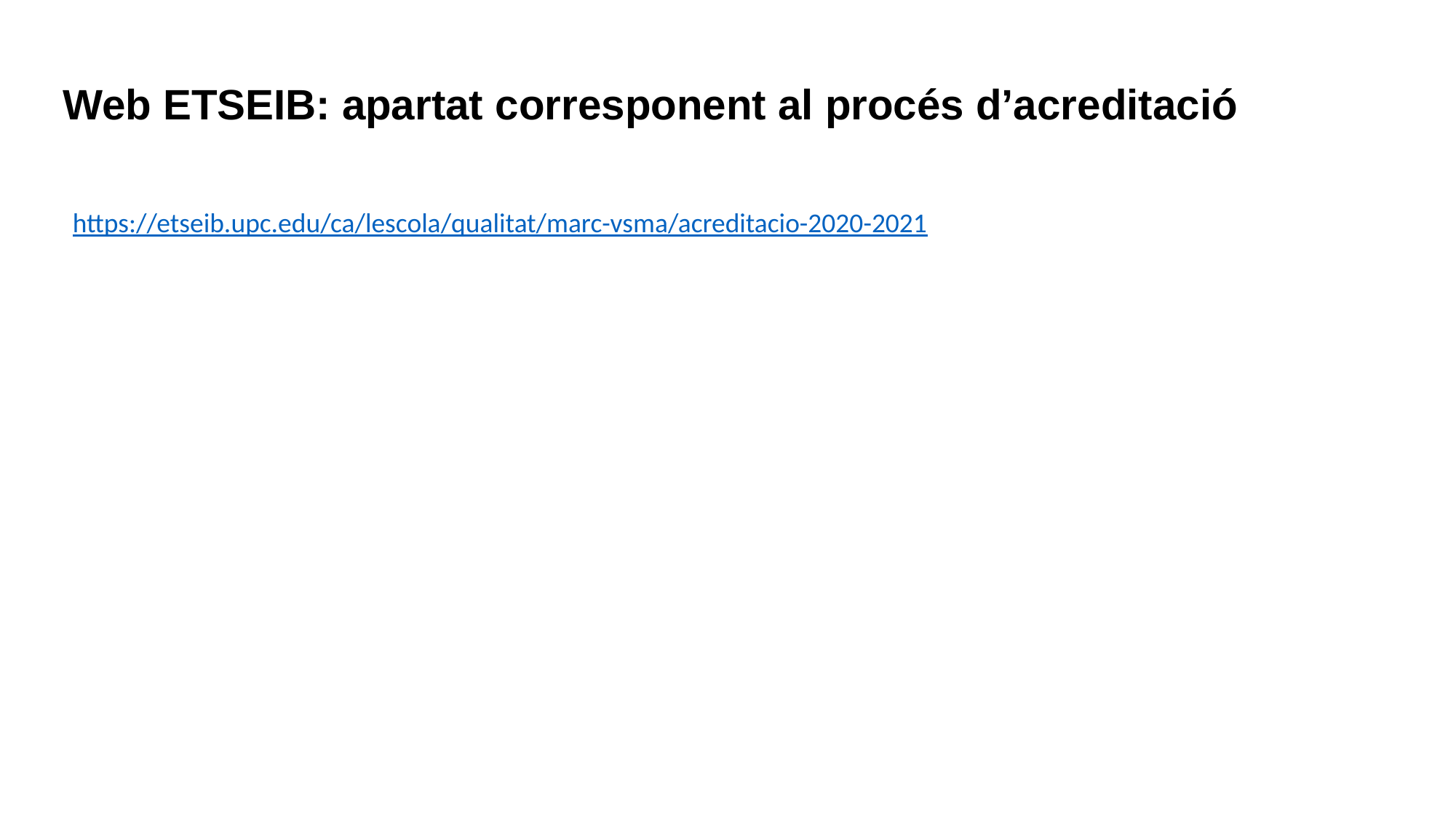

Web ETSEIB: apartat corresponent al procés d’acreditació

https://etseib.upc.edu/ca/lescola/qualitat/marc-vsma/acreditacio-2020-2021